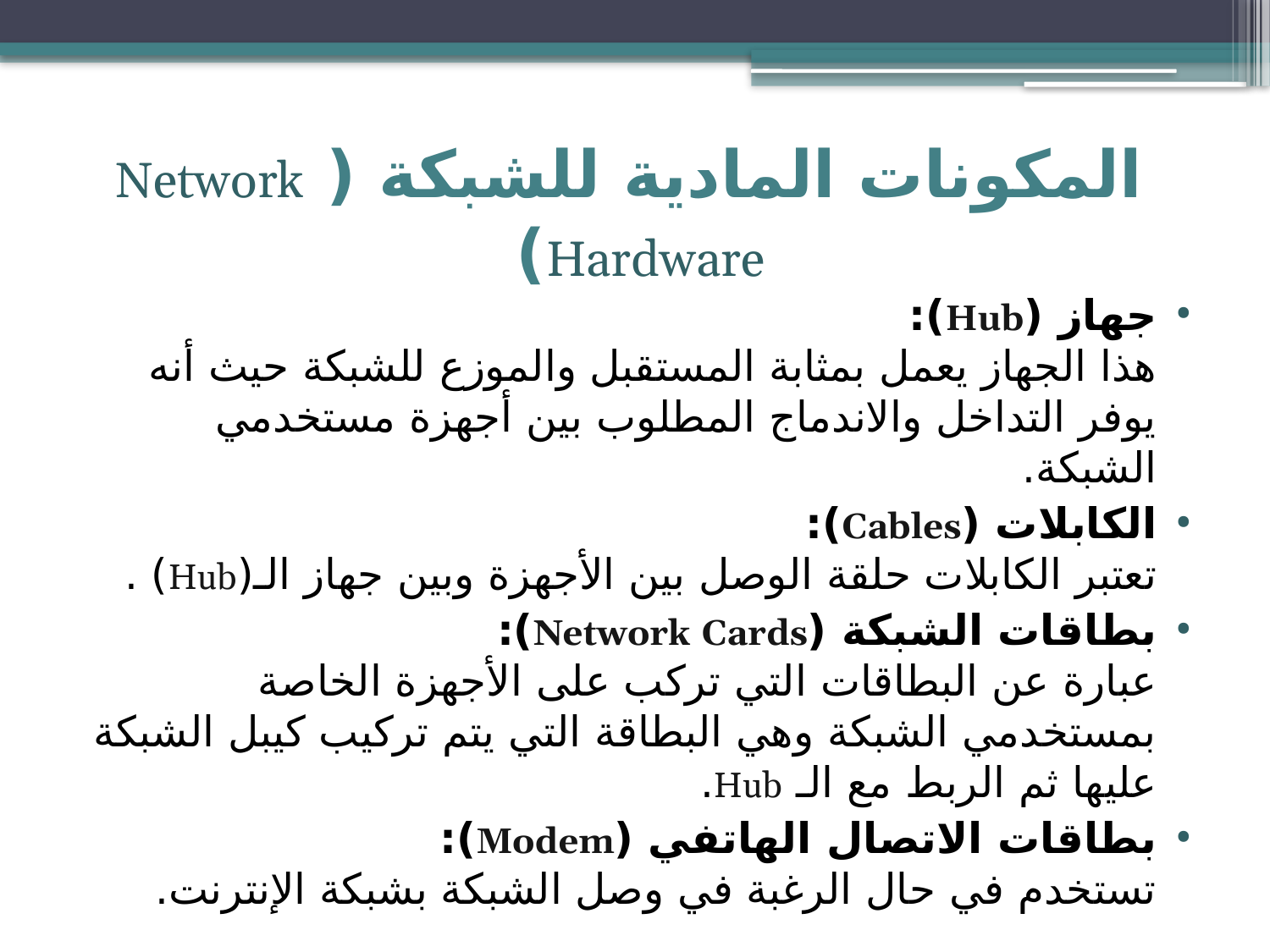

# المكونات المادية للشبكة ( Network Hardware)
جهاز (Hub):
هذا الجهاز يعمل بمثابة المستقبل والموزع للشبكة حيث أنه يوفر التداخل والاندماج المطلوب بين أجهزة مستخدمي الشبكة.
الكابلات (Cables):
تعتبر الكابلات حلقة الوصل بين الأجهزة وبين جهاز الـ(Hub) .
بطاقات الشبكة (Network Cards):
عبارة عن البطاقات التي تركب على الأجهزة الخاصة بمستخدمي الشبكة وهي البطاقة التي يتم تركيب كيبل الشبكة عليها ثم الربط مع الـ Hub.
بطاقات الاتصال الهاتفي (Modem):
تستخدم في حال الرغبة في وصل الشبكة بشبكة الإنترنت.